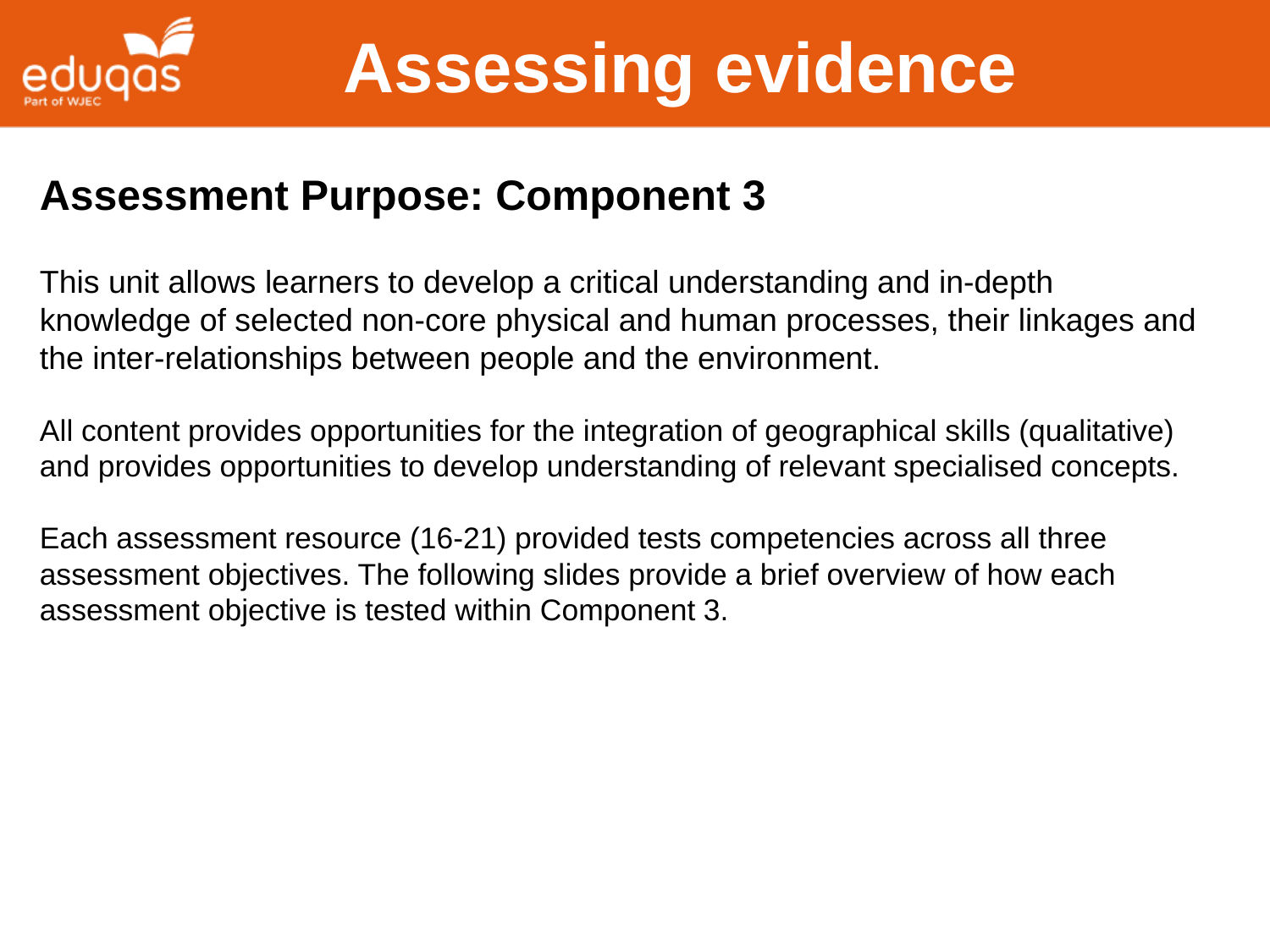

Assessing evidence
Assessment Purpose: Component 3

This unit allows learners to develop a critical understanding and in-depth knowledge of selected non-core physical and human processes, their linkages and the inter-relationships between people and the environment.

All content provides opportunities for the integration of geographical skills (qualitative) and provides opportunities to develop understanding of relevant specialised concepts.

Each assessment resource (16-21) provided tests competencies across all three assessment objectives. The following slides provide a brief overview of how each assessment objective is tested within Component 3.